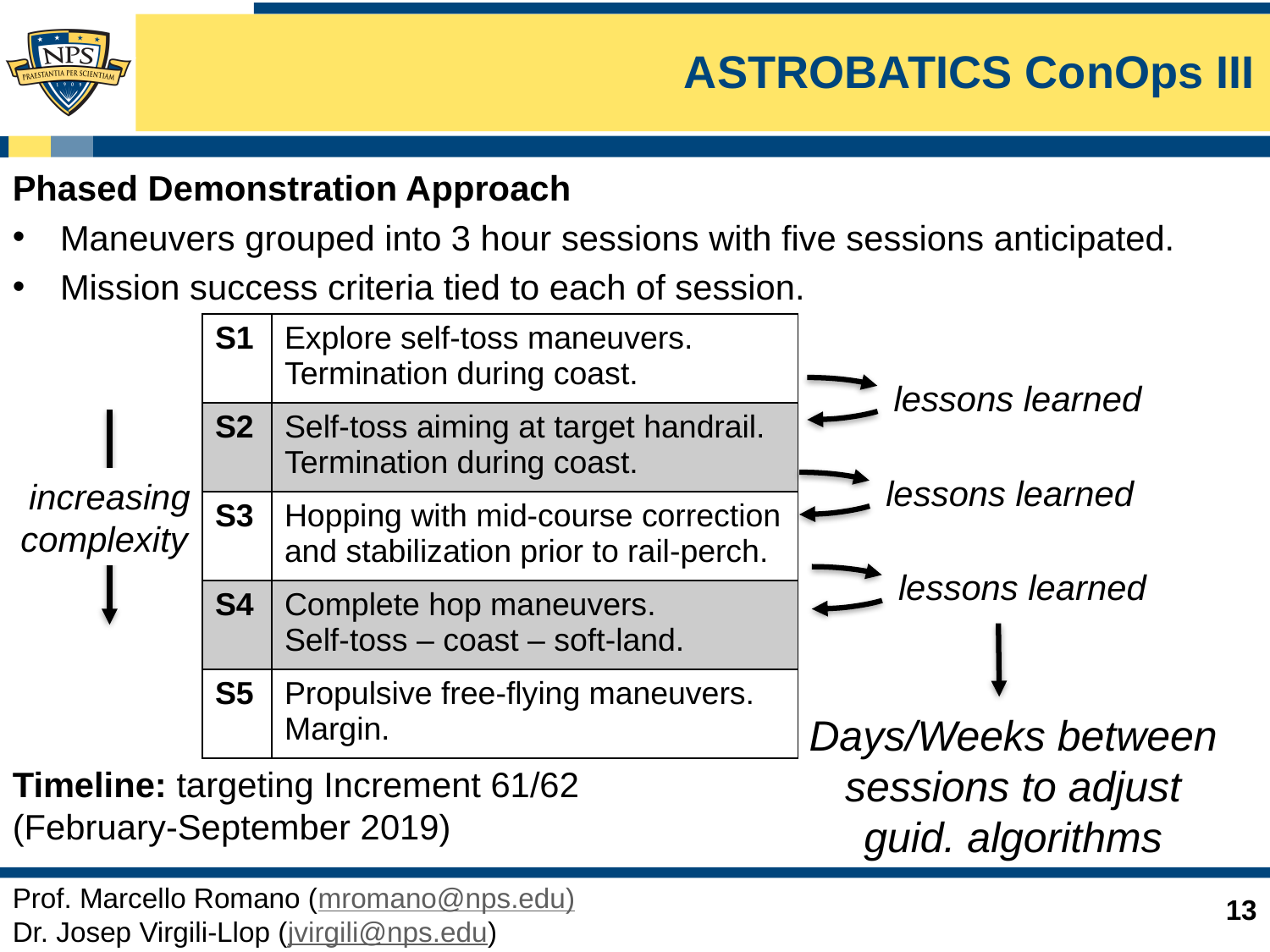

# ASTROBATICS ConOps III
Phased Demonstration Approach
Maneuvers grouped into 3 hour sessions with five sessions anticipated.
Mission success criteria tied to each of session.
| S1 | Explore self-toss maneuvers. Termination during coast. |
| --- | --- |
| S2 | Self-toss aiming at target handrail. Termination during coast. |
| S3 | Hopping with mid-course correction and stabilization prior to rail-perch. |
| S4 | Complete hop maneuvers. Self-toss – coast – soft-land. |
| S5 | Propulsive free-flying maneuvers. Margin. |

lessons learned

lessons learned

increasing
complexity

lessons learned

Days/Weeks between sessions to adjust guid. algorithms
Timeline: targeting Increment 61/62 (February-September 2019)
Prof. Marcello Romano (mromano@nps.edu)
Dr. Josep Virgili-Llop (jvirgili@nps.edu)